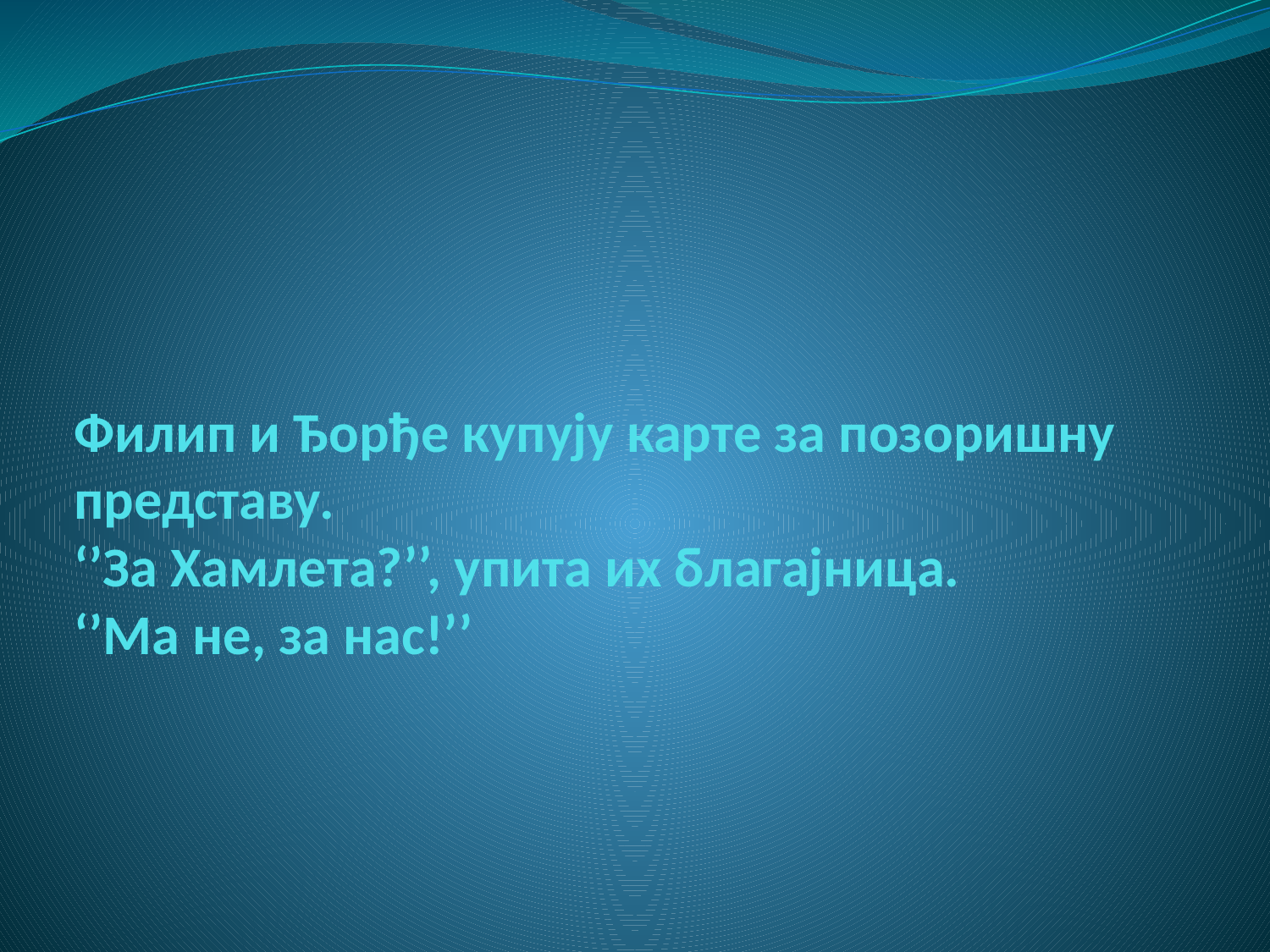

# Филип и Ђорђе купују карте за позоришну представу. ‘’За Хамлета?’’, упита их благајница. ‘’Ма не, за нас!’’